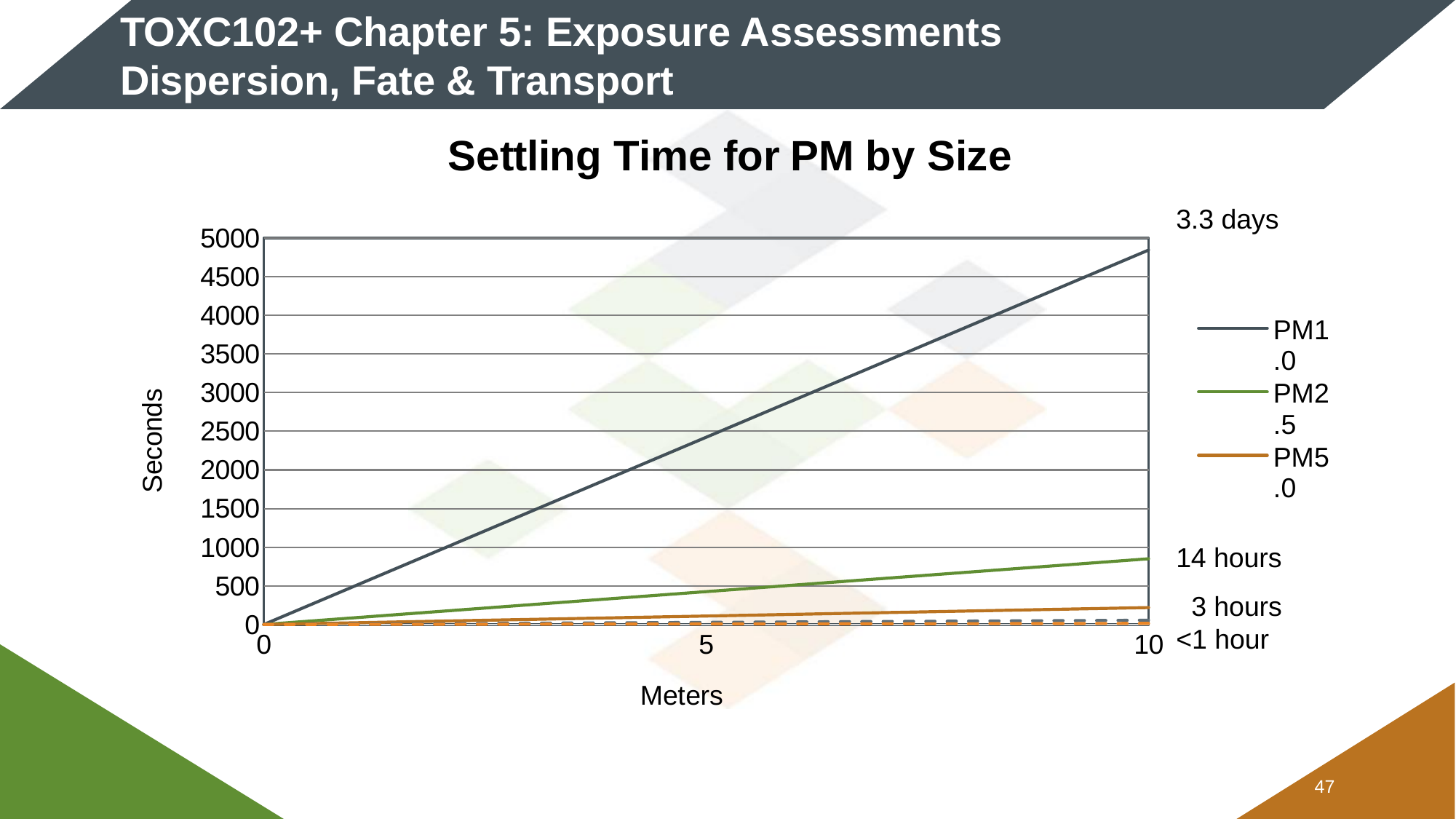

# TOXC102+ Chapter 5: Exposure Assessments Dispersion, Fate & Transport

### Chart: Settling Time for PM by Size

| Category | PM1.0 | PM2.5 | PM5.0 | PM10 | PM20 |
|---|---|---|---|---|---|
| 0 | 0.0 | 0.0 | 0.0 | 0.0 | 0.0 |
| 5 | 2422.4806201550387 | 425.1700680272109 | 109.50503723171268 | 27.77777777777778 | 7.002801120448179 |
| 10 | 4844.961240310077 | 850.3401360544218 | 219.01007446342535 | 55.55555555555556 | 14.005602240896359 |
3.3 days

14 hours

  3 hours
<1 hour

47